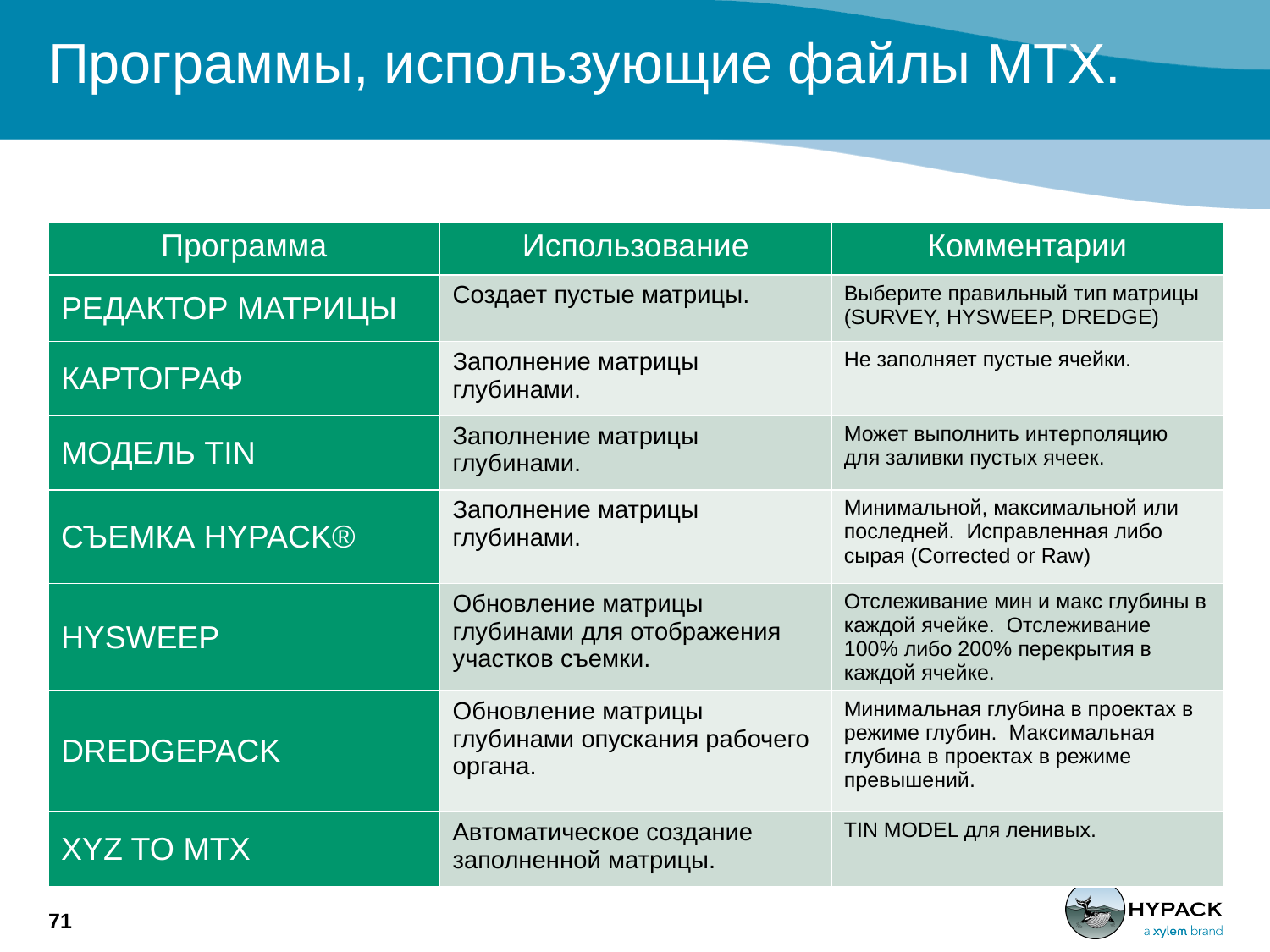

# Программы, использующие файлы MTX.
| Программа | Использование | Комментарии |
| --- | --- | --- |
| РЕДАКТОР МАТРИЦЫ | Создает пустые матрицы. | Выберите правильный тип матрицы (SURVEY, HYSWEEP, DREDGE) |
| КАРТОГРАФ | Заполнение матрицы глубинами. | Не заполняет пустые ячейки. |
| МОДЕЛЬ TIN | Заполнение матрицы глубинами. | Может выполнить интерполяцию для заливки пустых ячеек. |
| СЪЕМКА HYPACK® | Заполнение матрицы глубинами. | Минимальной, максимальной или последней. Исправленная либо сырая (Corrected or Raw) |
| HYSWEEP | Обновление матрицы глубинами для отображения участков съемки. | Отслеживание мин и макс глубины в каждой ячейке. Отслеживание 100% либо 200% перекрытия в каждой ячейке. |
| DREDGEPACK | Обновление матрицы глубинами опускания рабочего органа. | Минимальная глубина в проектах в режиме глубин. Максимальная глубина в проектах в режиме превышений. |
| XYZ TO MTX | Автоматическое создание заполненной матрицы. | TIN MODEL для ленивых. |
71